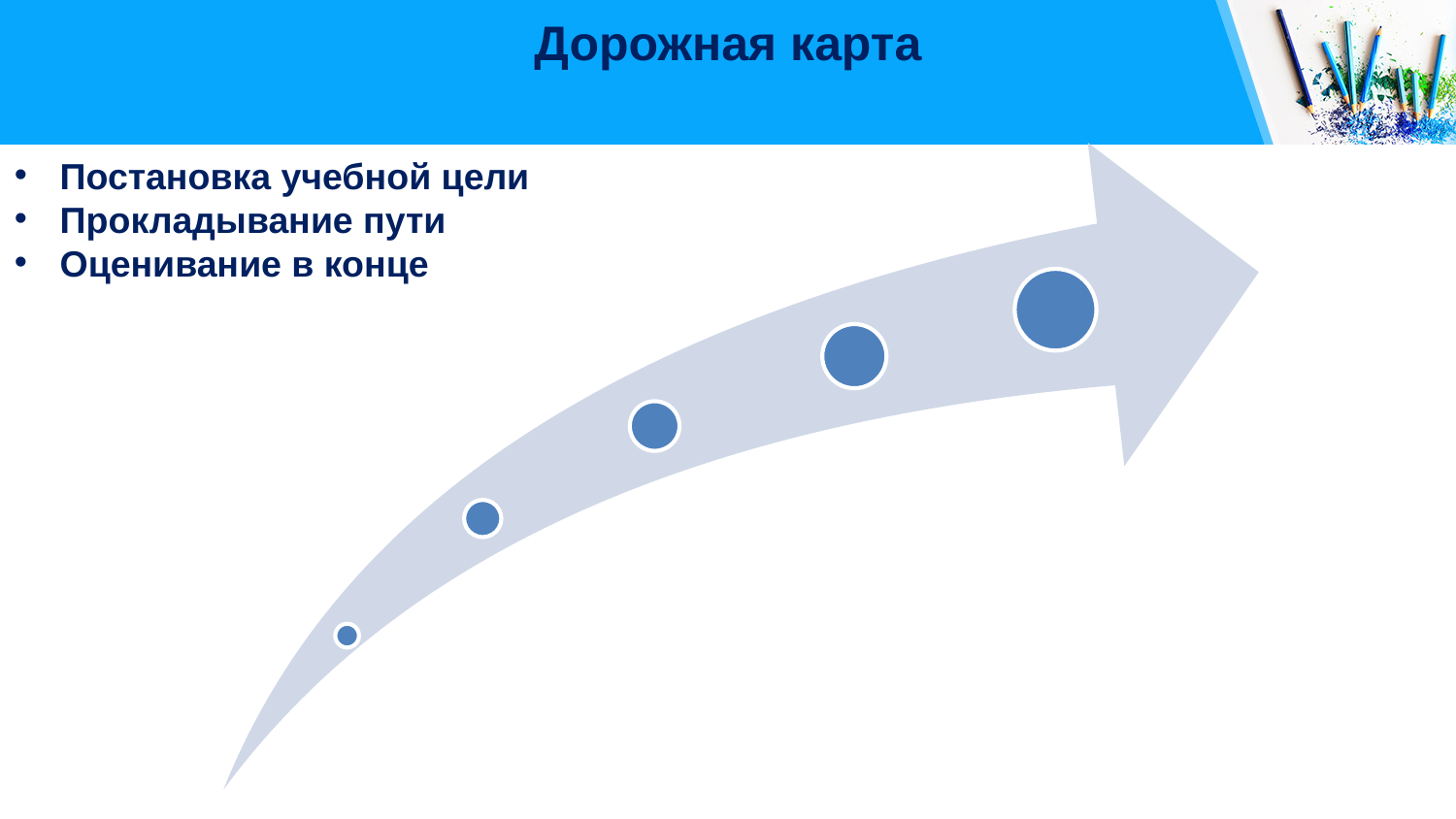

# Дорожная карта

Постановка учебной цели
Прокладывание пути
Оценивание в конце